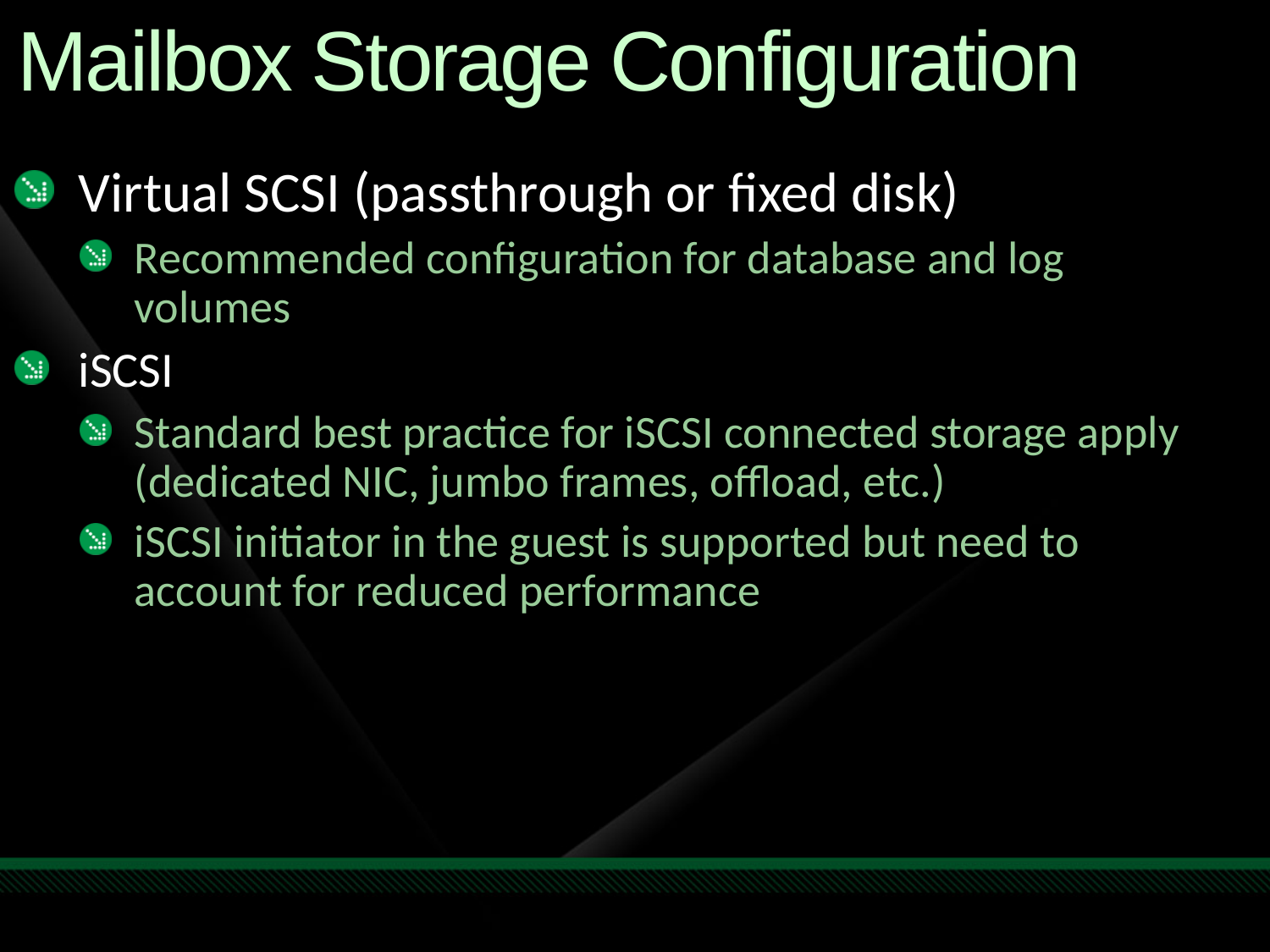

# Mailbox Storage Configuration
Virtual SCSI (passthrough or fixed disk)
Recommended configuration for database and log volumes
iSCSI
Standard best practice for iSCSI connected storage apply (dedicated NIC, jumbo frames, offload, etc.)
iSCSI initiator in the guest is supported but need to account for reduced performance